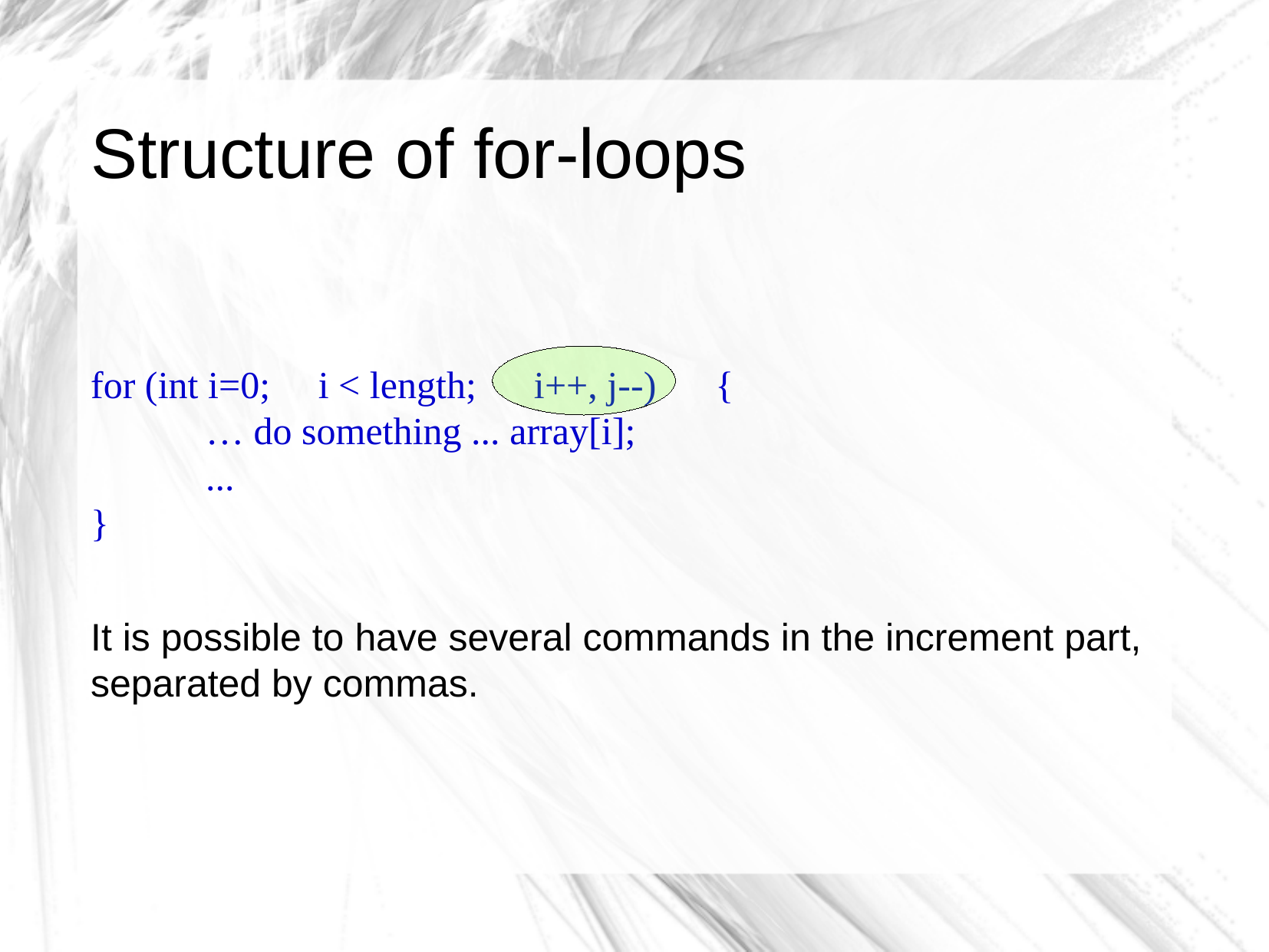

Structure of for-loops

for (int i=0;     i < length;      i++, j--)       {
	… do something ... array[i];
	...
}
It is possible to have several commands in the increment part,
separated by commas.